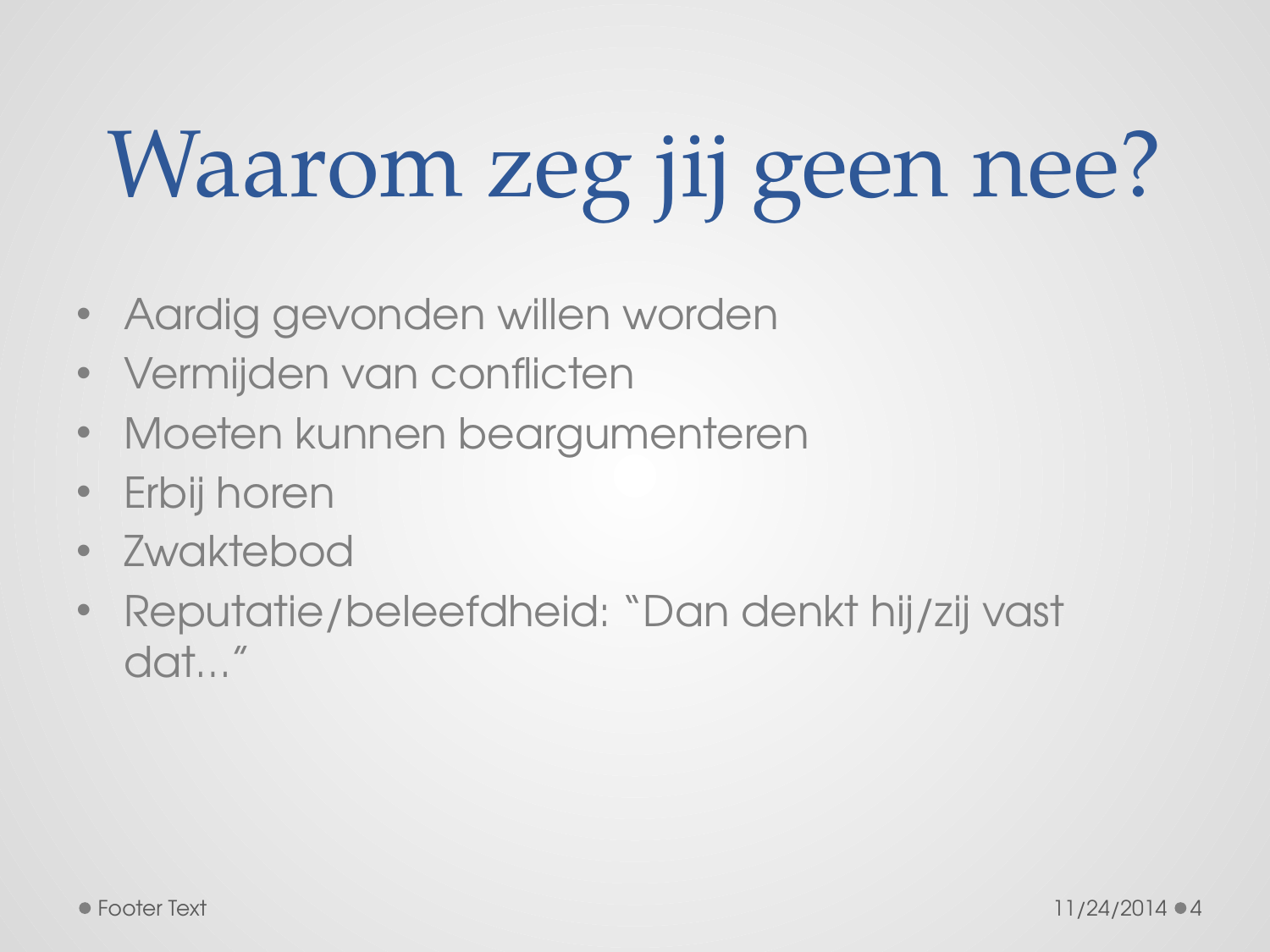

# Waarom zeg jij geen nee?

Aardig gevonden willen worden
Vermijden van conflicten
Moeten kunnen beargumenteren
Erbij horen
Zwaktebod
Reputatie/beleefdheid: “Dan denkt hij/zij vast dat…”

Footer Text
11/24/2014
4